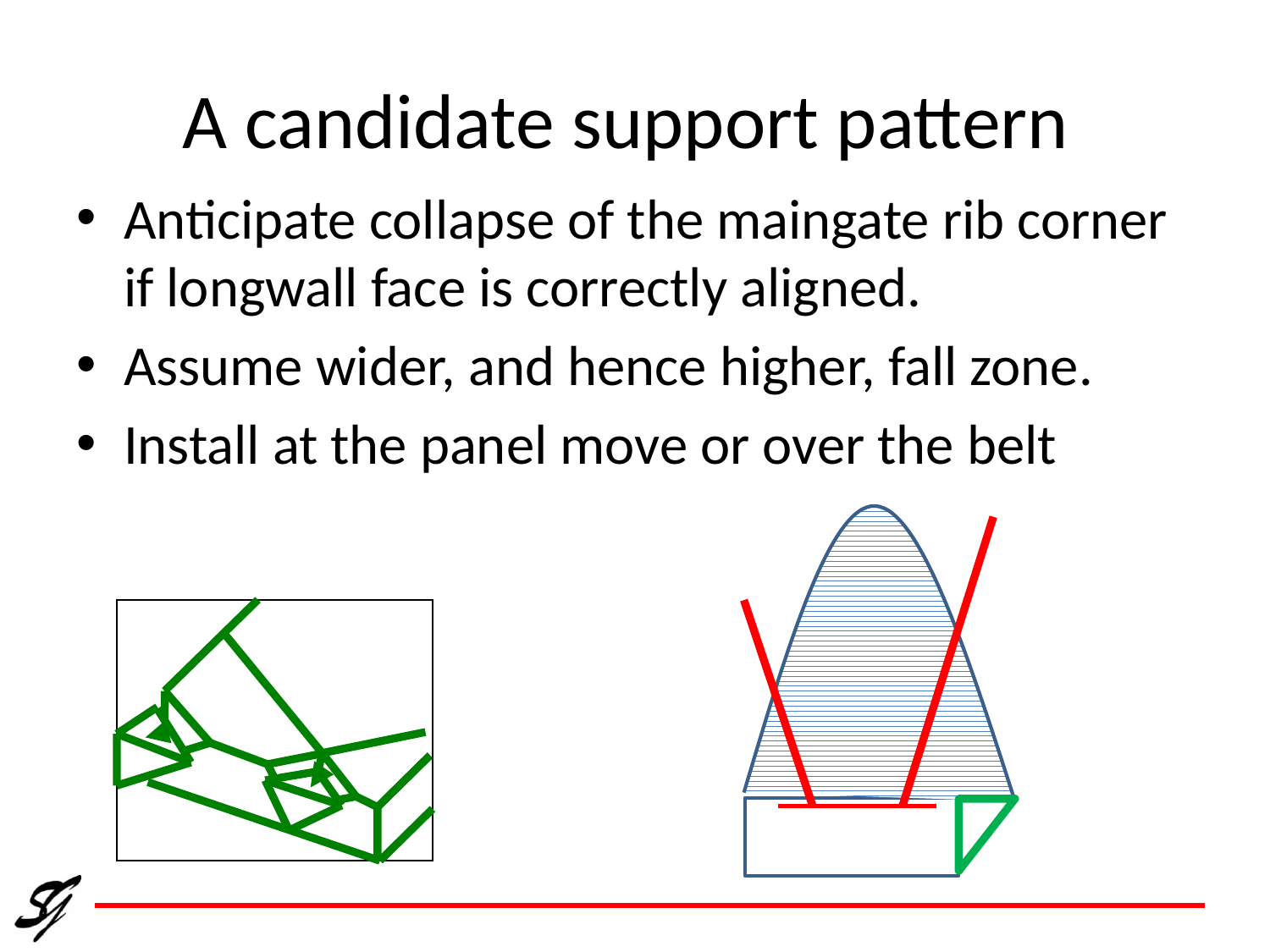

# A candidate support pattern
Anticipate collapse of the maingate rib corner if longwall face is correctly aligned.
Assume wider, and hence higher, fall zone.
Install at the panel move or over the belt